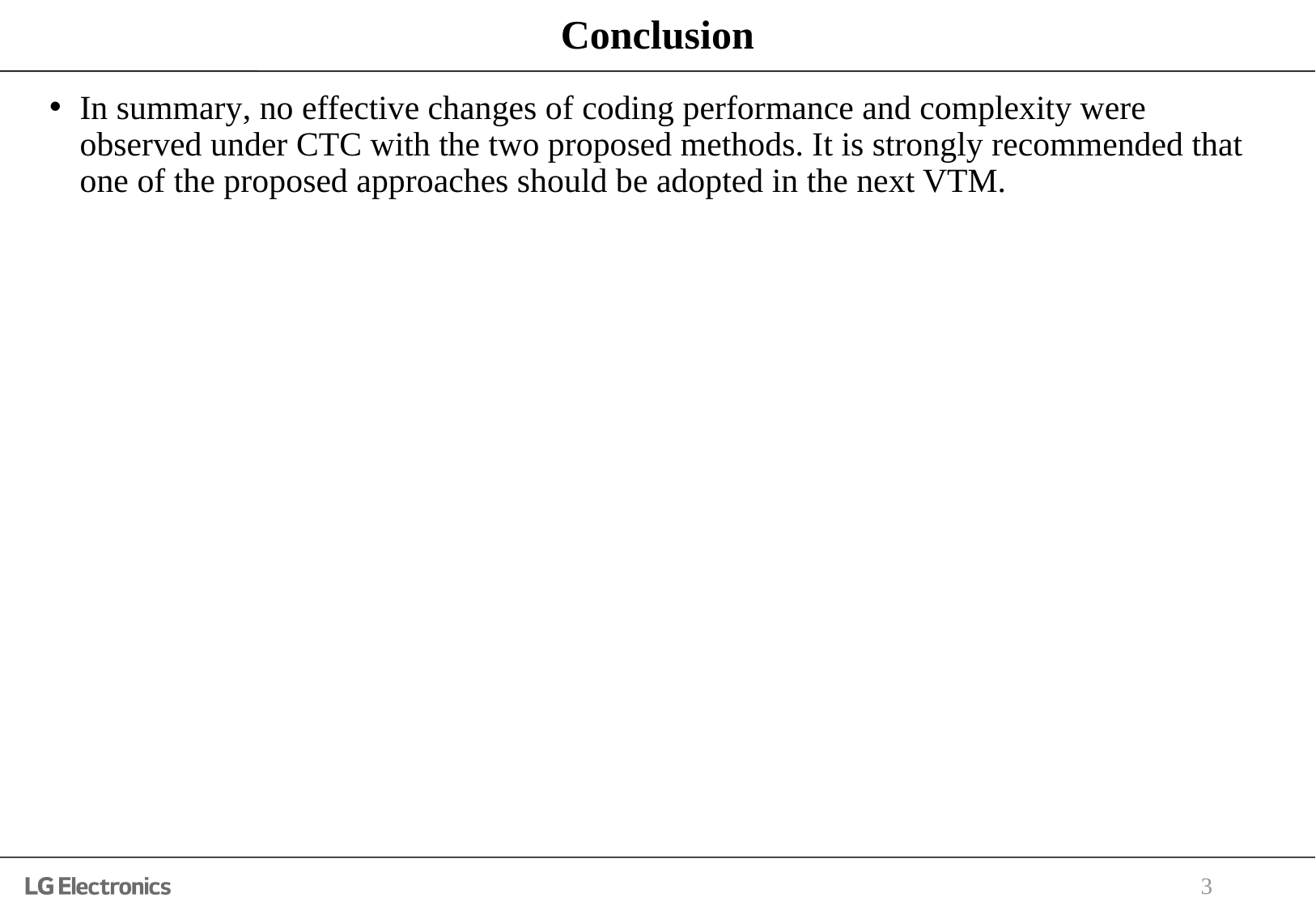

# Conclusion
In summary, no effective changes of coding performance and complexity were observed under CTC with the two proposed methods. It is strongly recommended that one of the proposed approaches should be adopted in the next VTM.

3